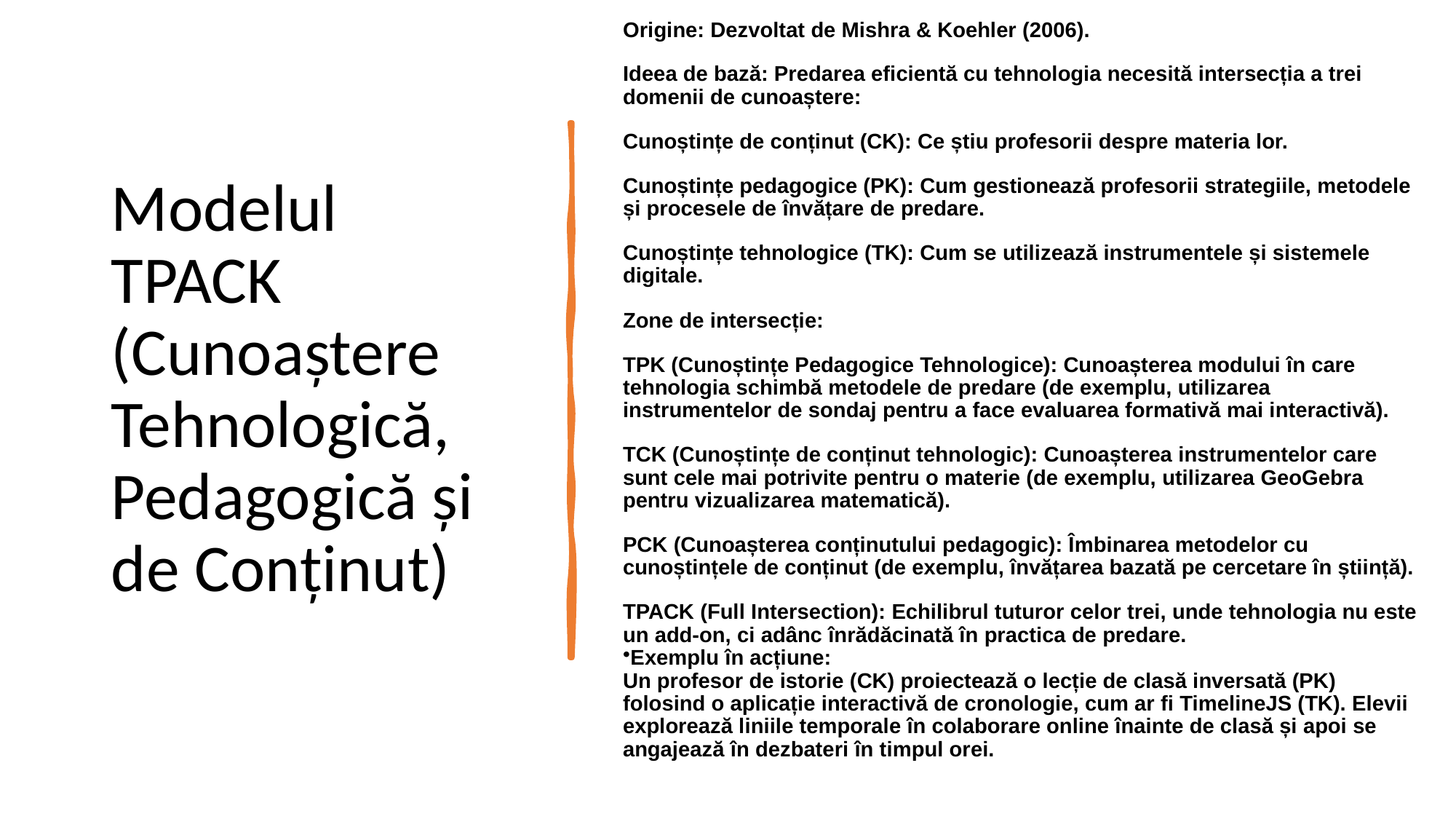

# Modelul TPACK (Cunoaștere Tehnologică, Pedagogică și de Conținut)
Origine: Dezvoltat de Mishra & Koehler (2006).
Ideea de bază: Predarea eficientă cu tehnologia necesită intersecția a trei domenii de cunoaștere:
Cunoștințe de conținut (CK): Ce știu profesorii despre materia lor.
Cunoștințe pedagogice (PK): Cum gestionează profesorii strategiile, metodele și procesele de învățare de predare.
Cunoștințe tehnologice (TK): Cum se utilizează instrumentele și sistemele digitale.
Zone de intersecție:
TPK (Cunoștințe Pedagogice Tehnologice): Cunoașterea modului în care tehnologia schimbă metodele de predare (de exemplu, utilizarea instrumentelor de sondaj pentru a face evaluarea formativă mai interactivă).
TCK (Cunoștințe de conținut tehnologic): Cunoașterea instrumentelor care sunt cele mai potrivite pentru o materie (de exemplu, utilizarea GeoGebra pentru vizualizarea matematică).
PCK (Cunoașterea conținutului pedagogic): Îmbinarea metodelor cu cunoștințele de conținut (de exemplu, învățarea bazată pe cercetare în știință).
TPACK (Full Intersection): Echilibrul tuturor celor trei, unde tehnologia nu este un add-on, ci adânc înrădăcinată în practica de predare.
Exemplu în acțiune:
Un profesor de istorie (CK) proiectează o lecție de clasă inversată (PK) folosind o aplicație interactivă de cronologie, cum ar fi TimelineJS (TK). Elevii explorează liniile temporale în colaborare online înainte de clasă și apoi se angajează în dezbateri în timpul orei.